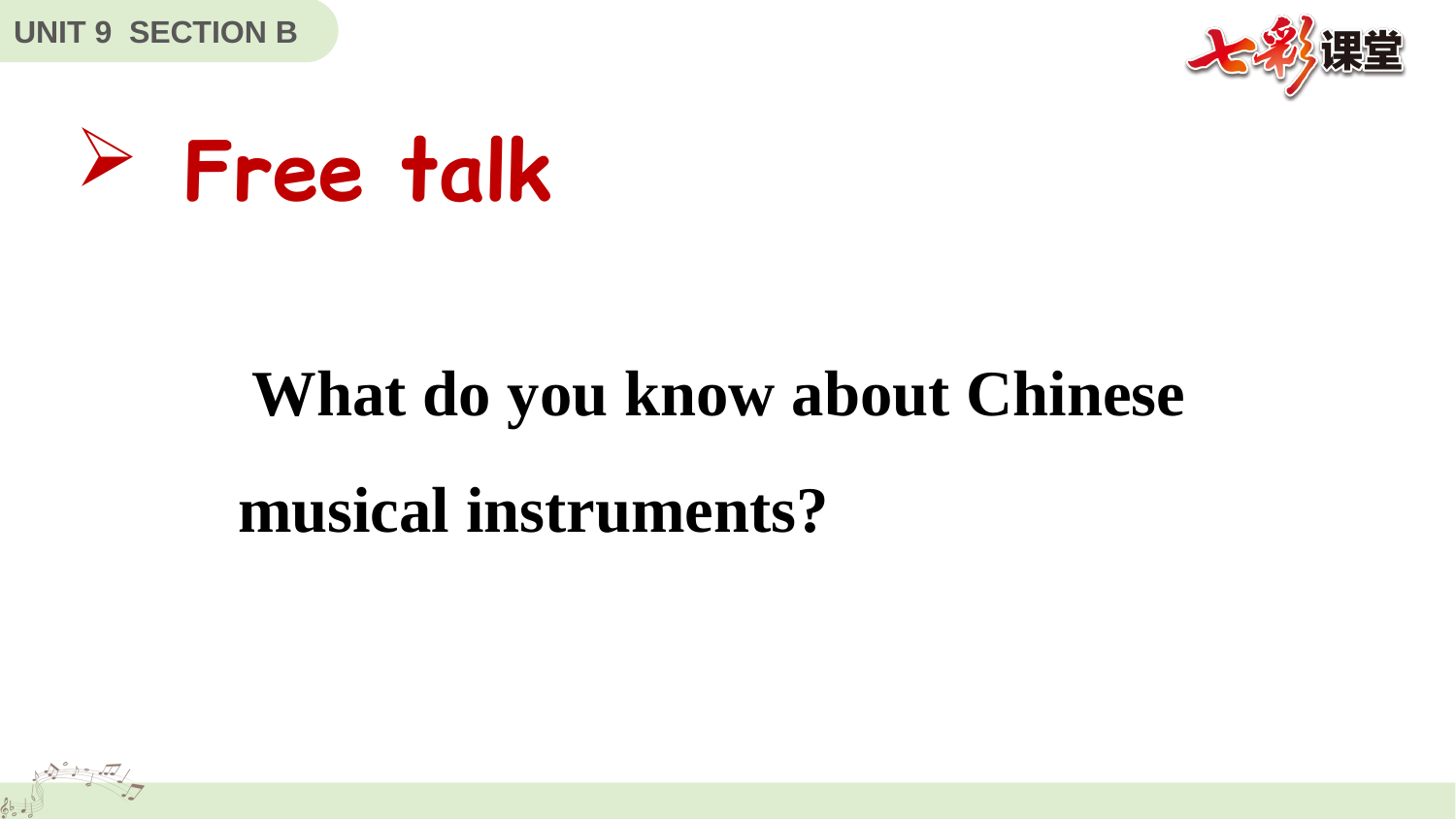

Free talk
 What do you know about Chinese musical instruments?